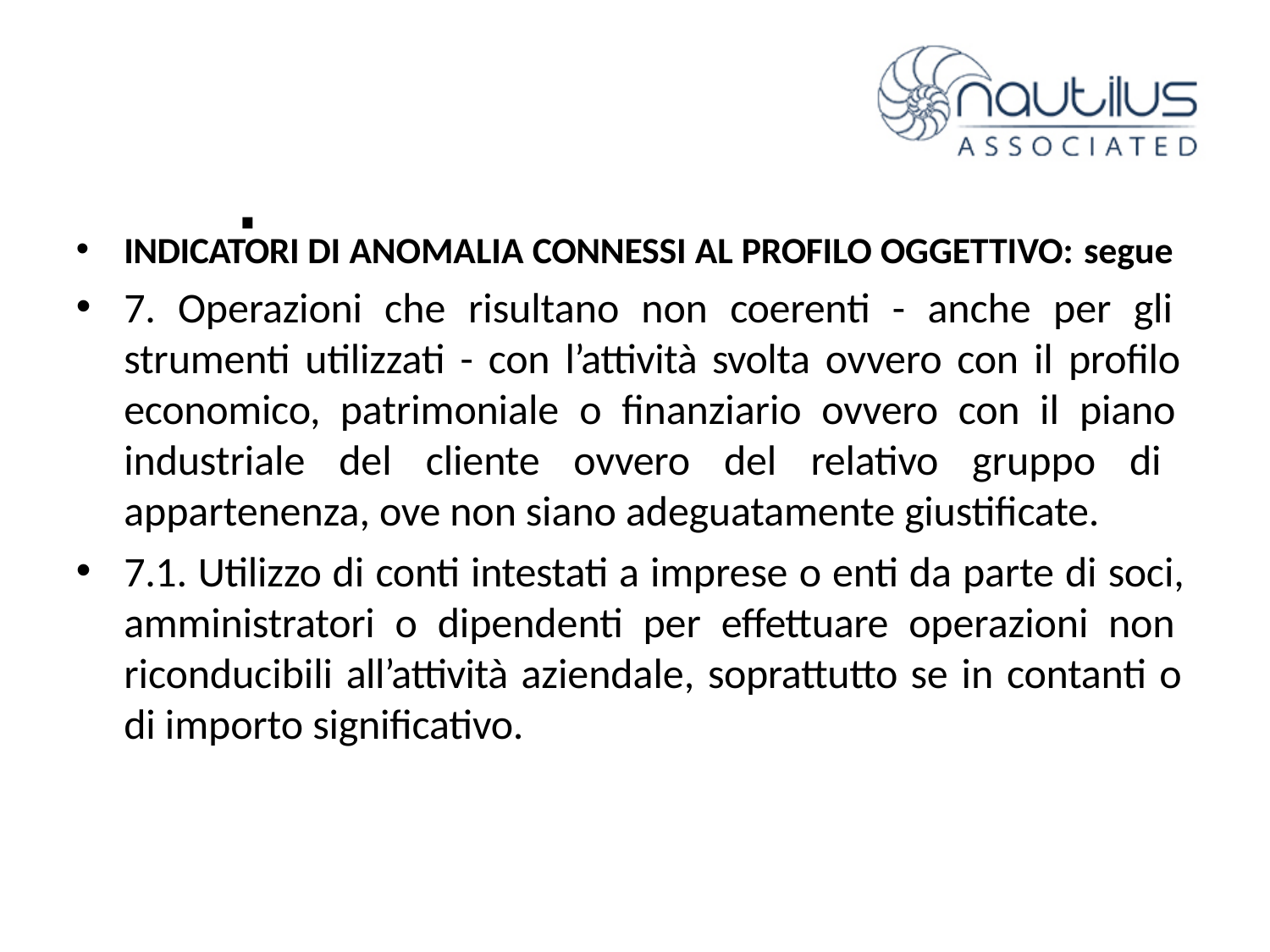

# .
INDICATORI DI ANOMALIA CONNESSI AL PROFILO OGGETTIVO: segue
7. Operazioni che risultano non coerenti - anche per gli  strumenti utilizzati - con l’attività svolta ovvero con il profilo  economico, patrimoniale o finanziario ovvero con il piano  industriale del cliente ovvero del relativo gruppo di  appartenenza, ove non siano adeguatamente giustificate.
7.1. Utilizzo di conti intestati a imprese o enti da parte di soci,  amministratori o dipendenti per effettuare operazioni non  riconducibili all’attività aziendale, soprattutto se in contanti o  di importo significativo.